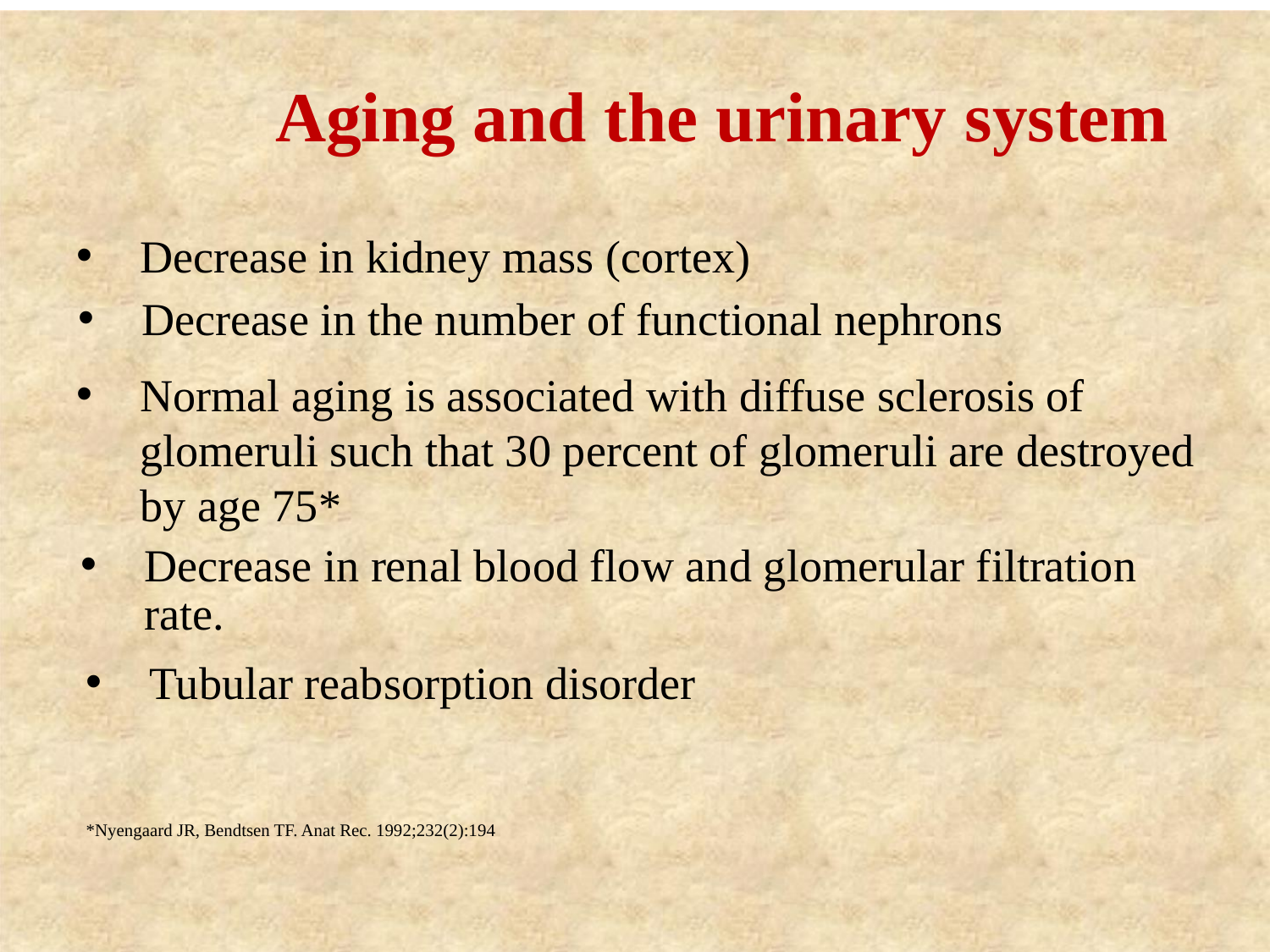

Aging and the urinary system
Decrease in kidney mass (cortex)
Decrease in the number of functional nephrons
Normal aging is associated with diffuse sclerosis of glomeruli such that 30 percent of glomeruli are destroyed by age 75*

Decrease in renal blood flow and glomerular filtration rate.

Tubular reabsorption disorder

*Nyengaard JR, Bendtsen TF. Anat Rec. 1992;232(2):194